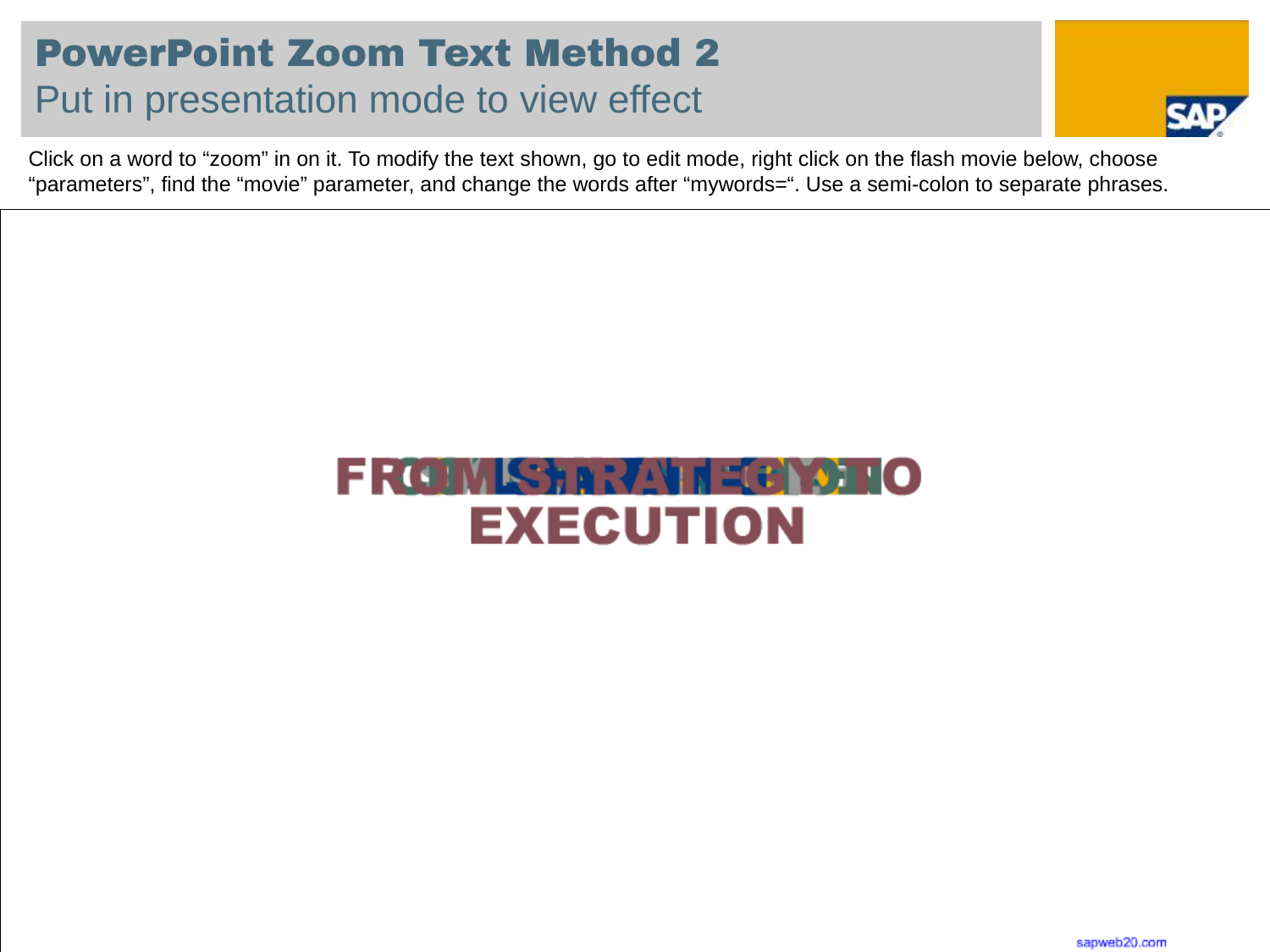

# PowerPoint Zoom Text Method 2 Put in presentation mode to view effect
Click on a word to “zoom” in on it. To modify the text shown, go to edit mode, right click on the flash movie below, choose “parameters”, find the “movie” parameter, and change the words after “mywords=“. Use a semi-colon to separate phrases.

© SAP 2009 / Page 15